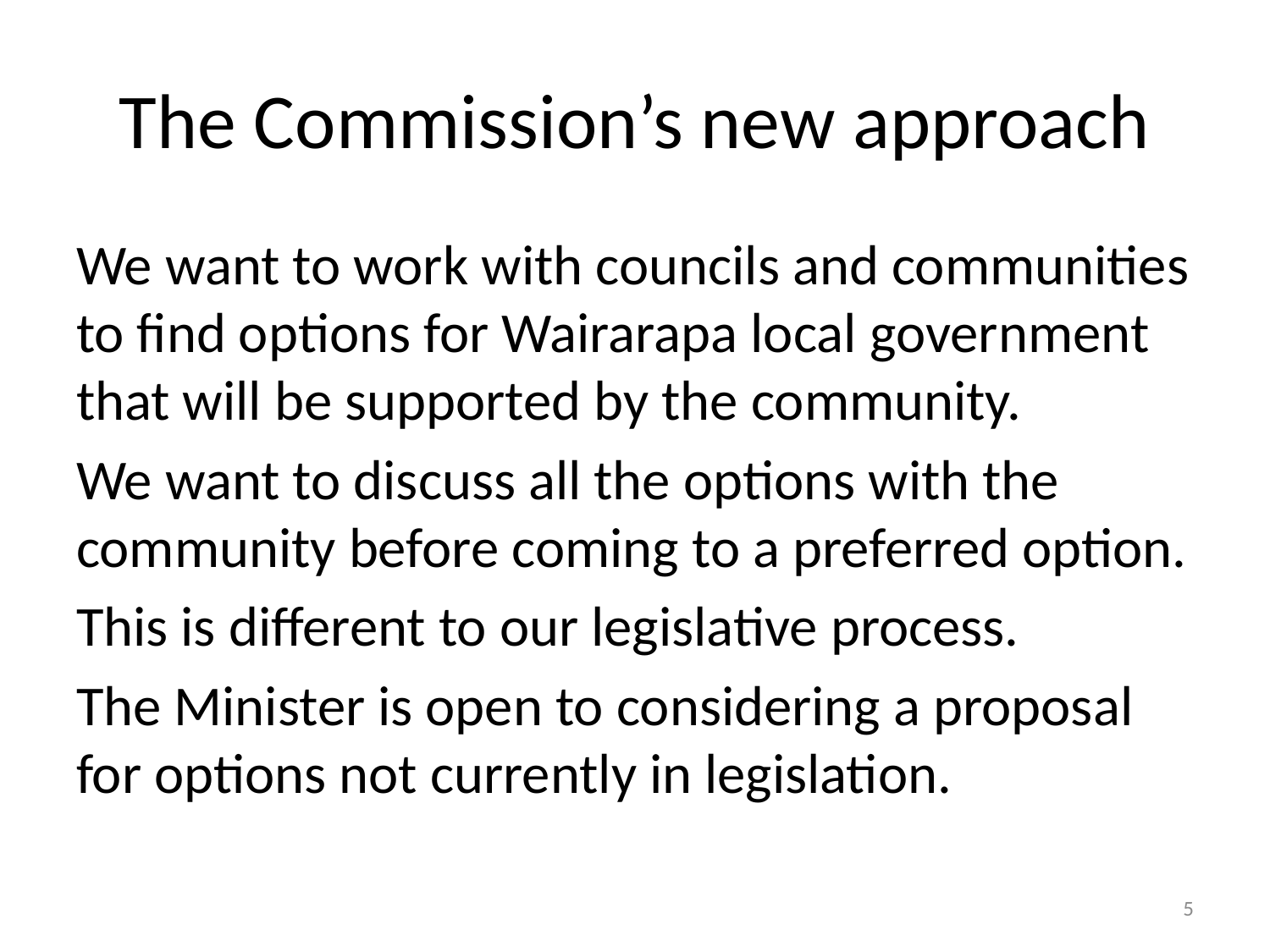

# The Commission’s new approach
We want to work with councils and communities to find options for Wairarapa local government that will be supported by the community.
We want to discuss all the options with the community before coming to a preferred option.
This is different to our legislative process.
The Minister is open to considering a proposal for options not currently in legislation.

5